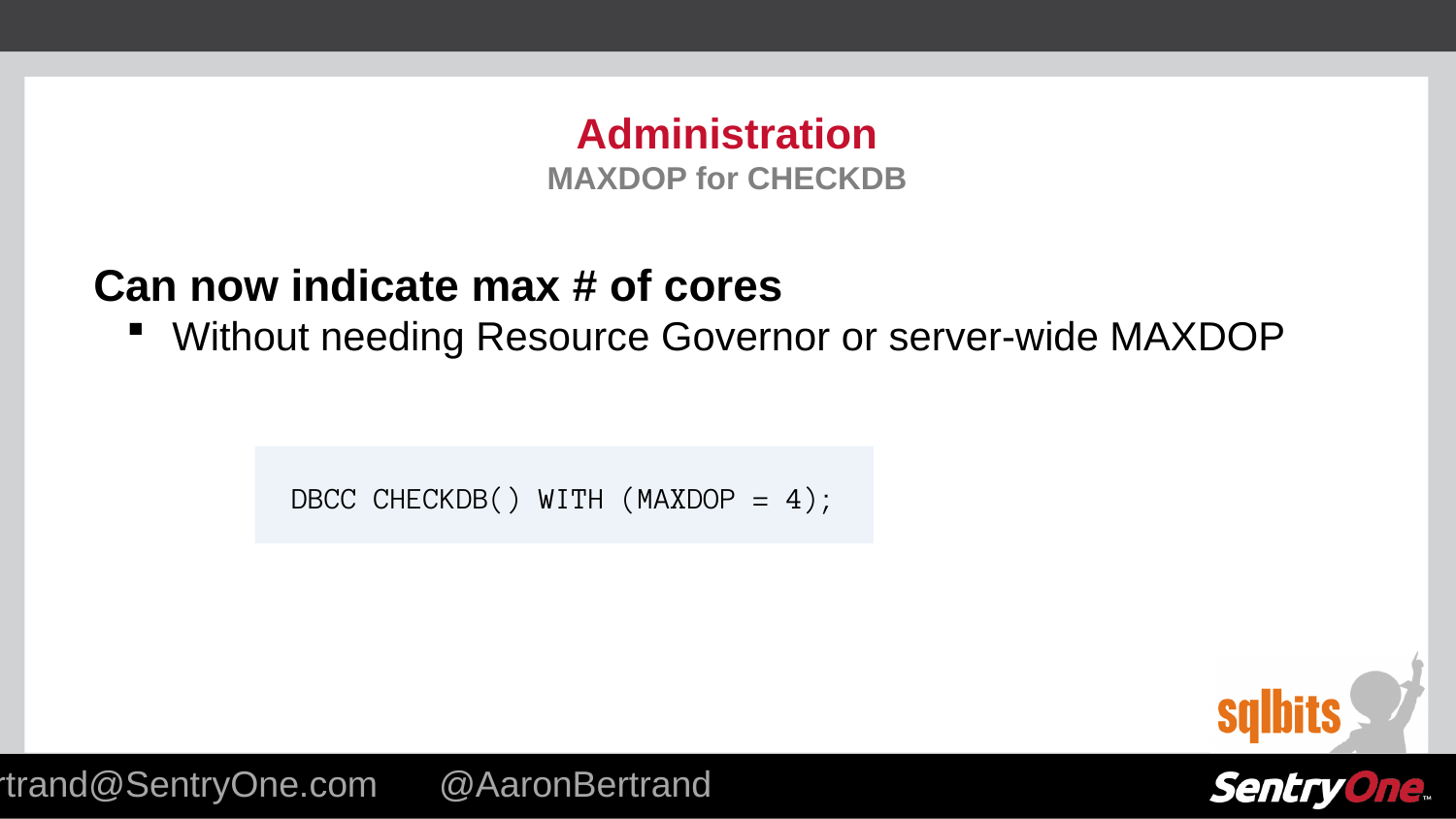

# Administration MAXDOP for CHECKDB
Can now indicate max # of cores
Without needing Resource Governor or server-wide MAXDOP

DBCC CHECKDB() WITH (MAXDOP = 4);